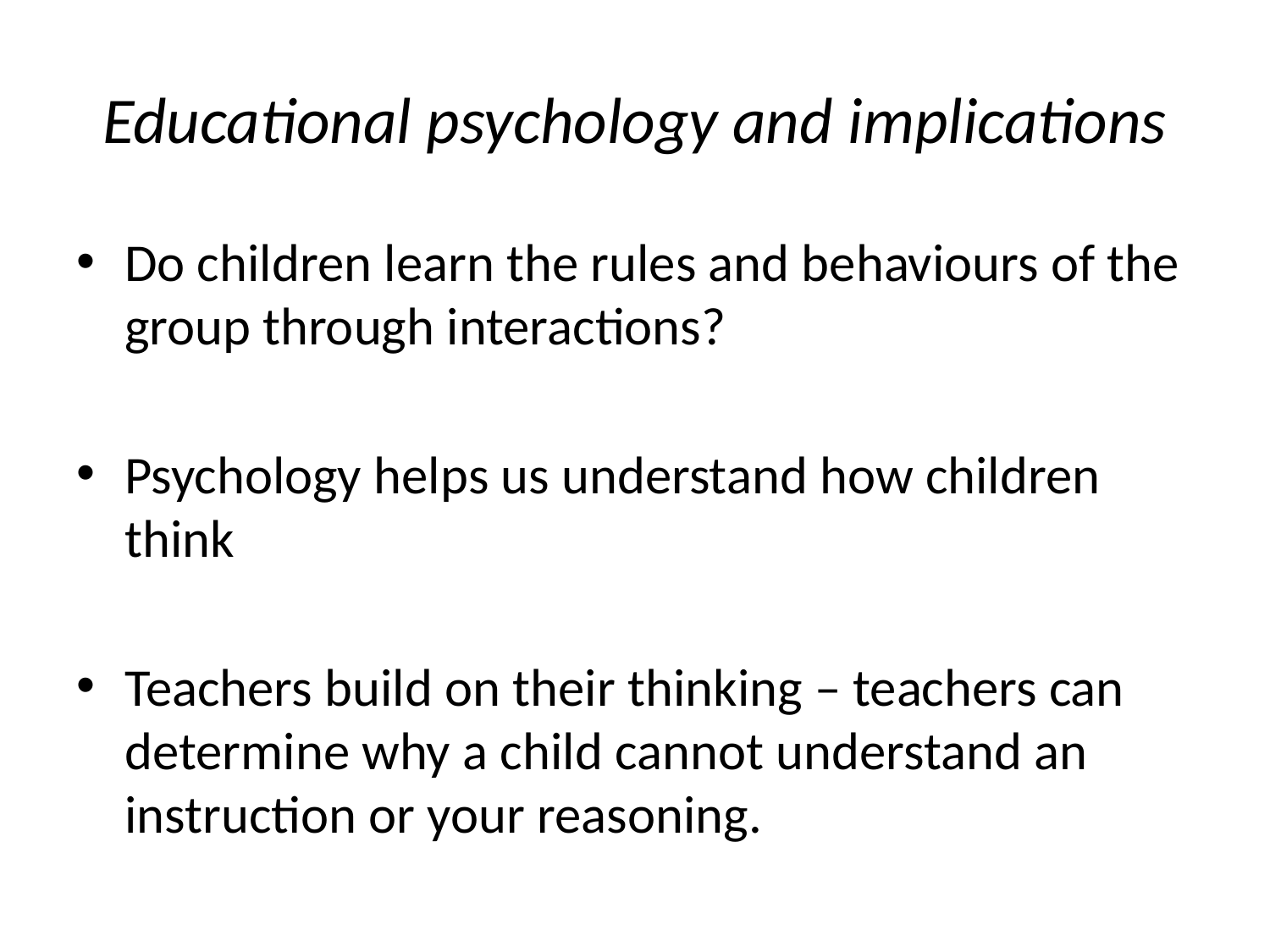

# Educational psychology and implications
Do children learn the rules and behaviours of the group through interactions?

Psychology helps us understand how children think

Teachers build on their thinking – teachers can determine why a child cannot understand an instruction or your reasoning.